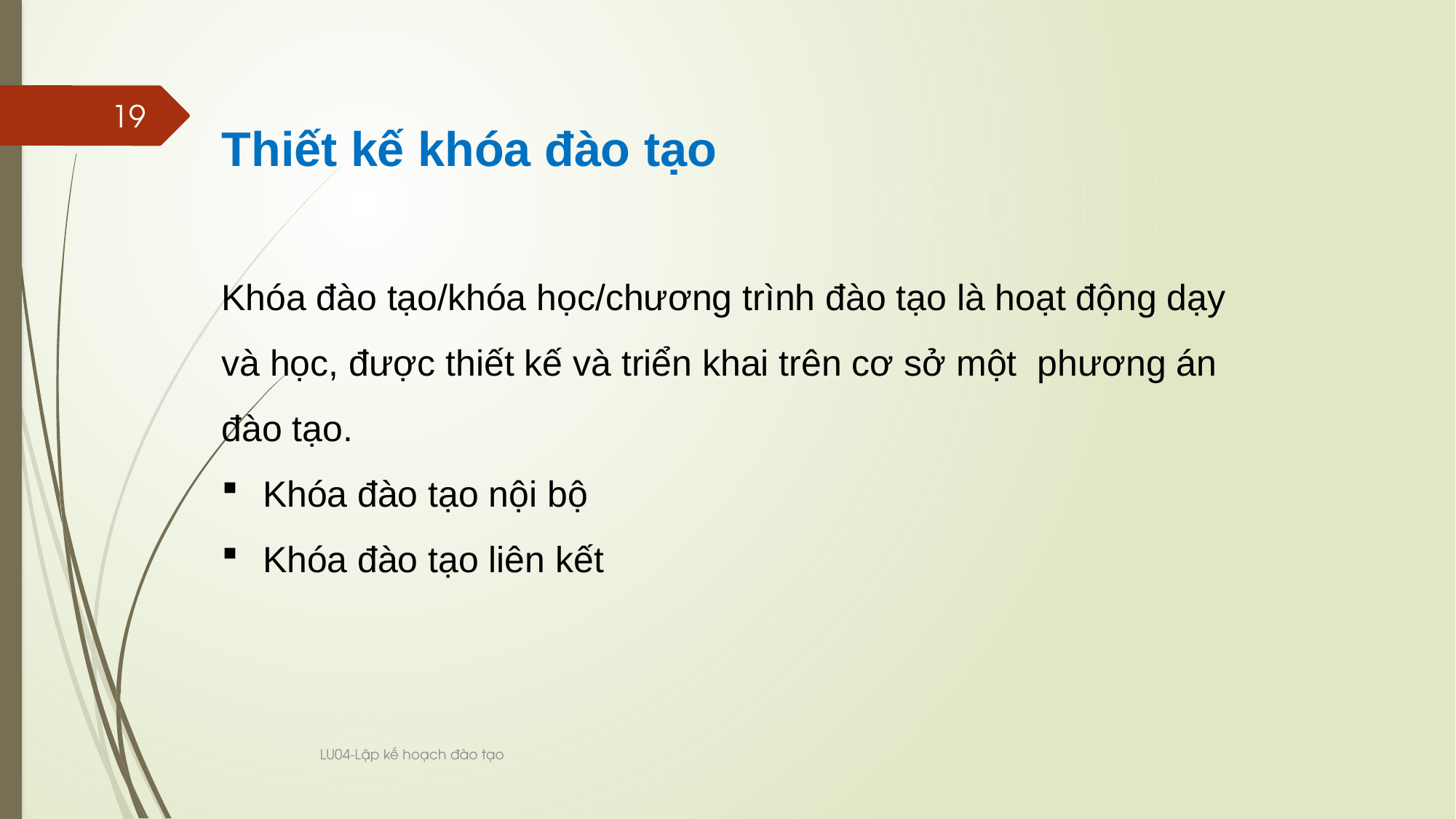

Thiết kế khóa đào tạo

Khóa đào tạo/khóa học/chương trình đào tạo là hoạt động dạy và học, được thiết kế và triển khai trên cơ sở một  phương án đào tạo.
Khóa đào tạo nội bộ
Khóa đào tạo liên kết

19
LU04-Lập kế hoạch đào tạo